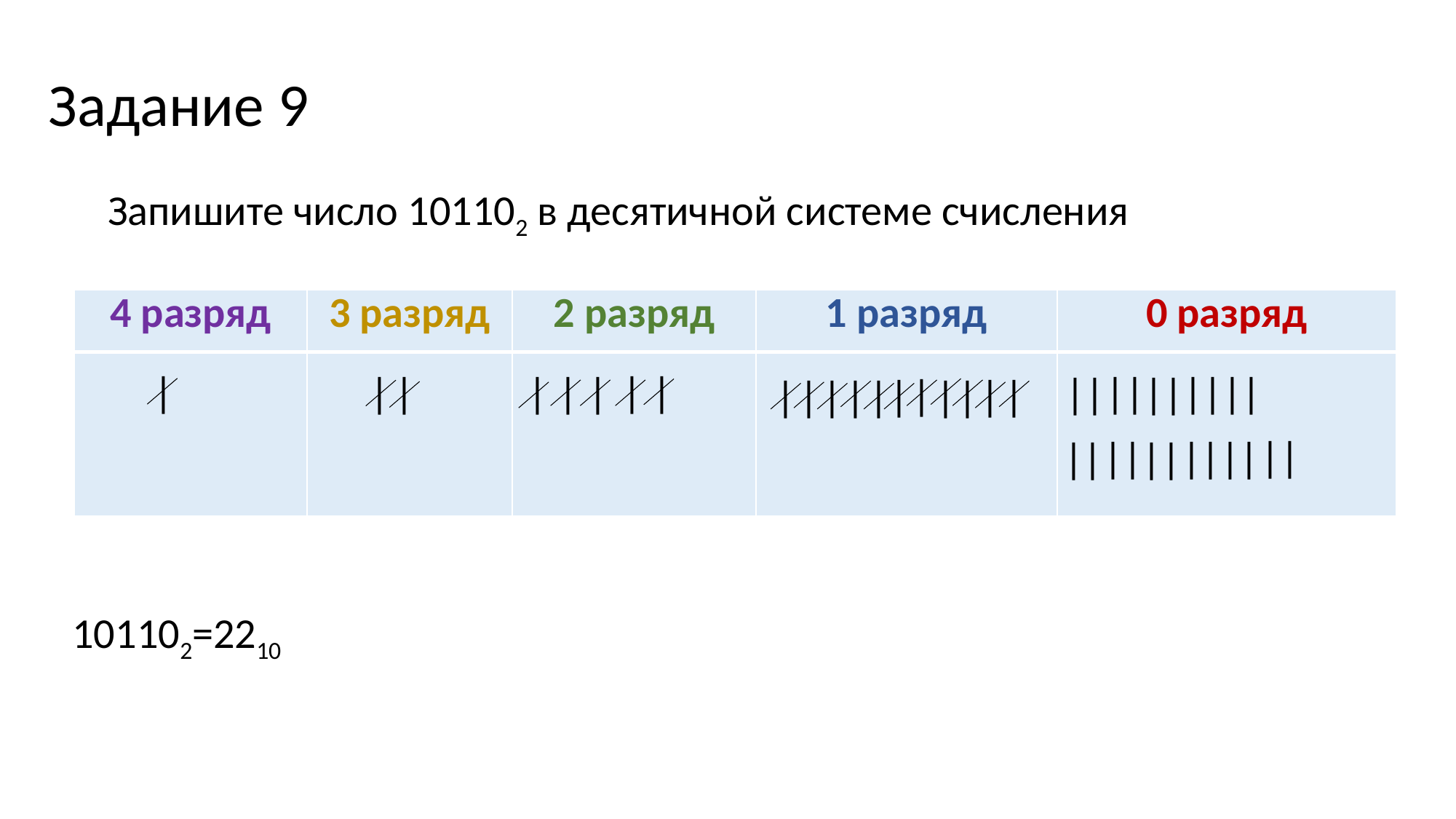

Задание 9
 Запишите число 101102 в десятичной системе счисления
| 4 разряд | 3 разряд | 2 разряд | 1 разряд | 0 разряд |
| --- | --- | --- | --- | --- |
|  |  |  |  |  |
|
|
|
|
|
|
|
||
||
||
|
||
||
|
|
|
|
|
|
|
|
|
|
|
||
||
||
||
||
||
101102=2210